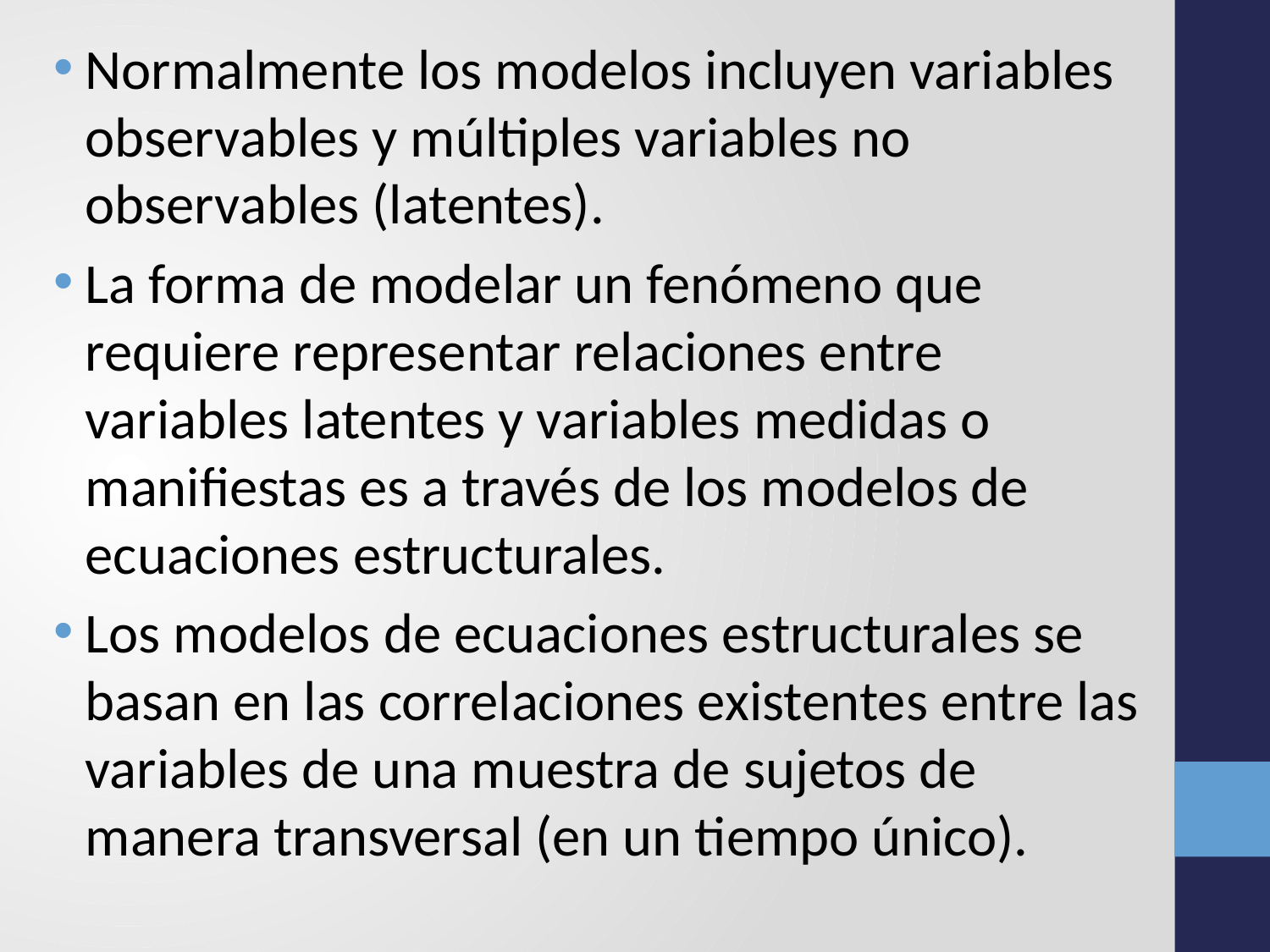

Normalmente los modelos incluyen variables observables y múltiples variables no observables (latentes).
La forma de modelar un fenómeno que requiere representar relaciones entre variables latentes y variables medidas o manifiestas es a través de los modelos de ecuaciones estructurales.
Los modelos de ecuaciones estructurales se basan en las correlaciones existentes entre las variables de una muestra de sujetos de manera transversal (en un tiempo único).